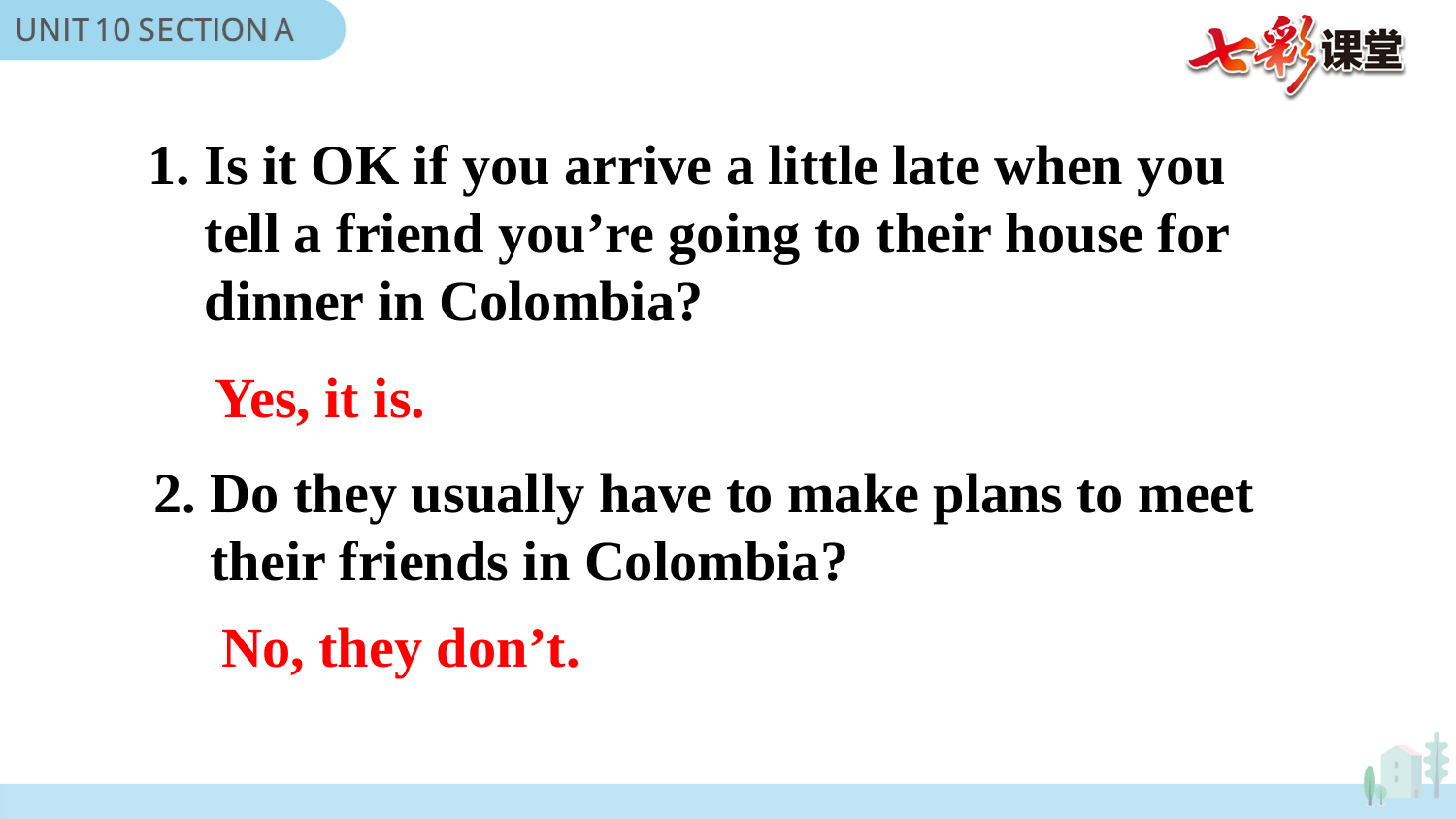

1. Is it OK if you arrive a little late when you
    tell a friend you’re going to their house for
    dinner in Colombia?
Yes, it is.
2. Do they usually have to make plans to meet
    their friends in Colombia?
No, they don’t.